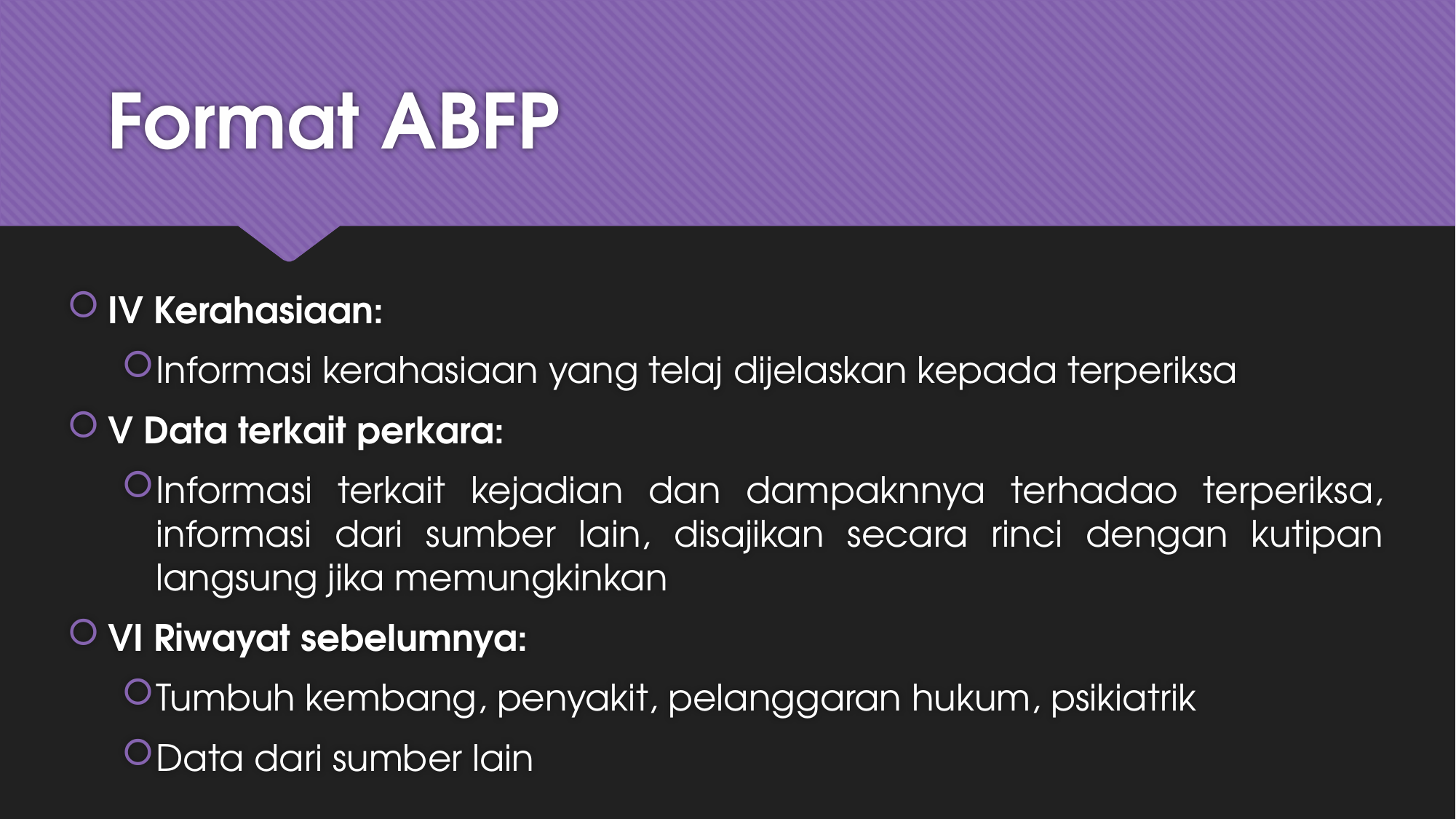

# Format ABFP
IV Kerahasiaan:
Informasi kerahasiaan yang telaj dijelaskan kepada terperiksa
V Data terkait perkara:
Informasi terkait kejadian dan dampaknnya terhadao terperiksa, informasi dari sumber lain, disajikan secara rinci dengan kutipan langsung jika memungkinkan
VI Riwayat sebelumnya:
Tumbuh kembang, penyakit, pelanggaran hukum, psikiatrik
Data dari sumber lain